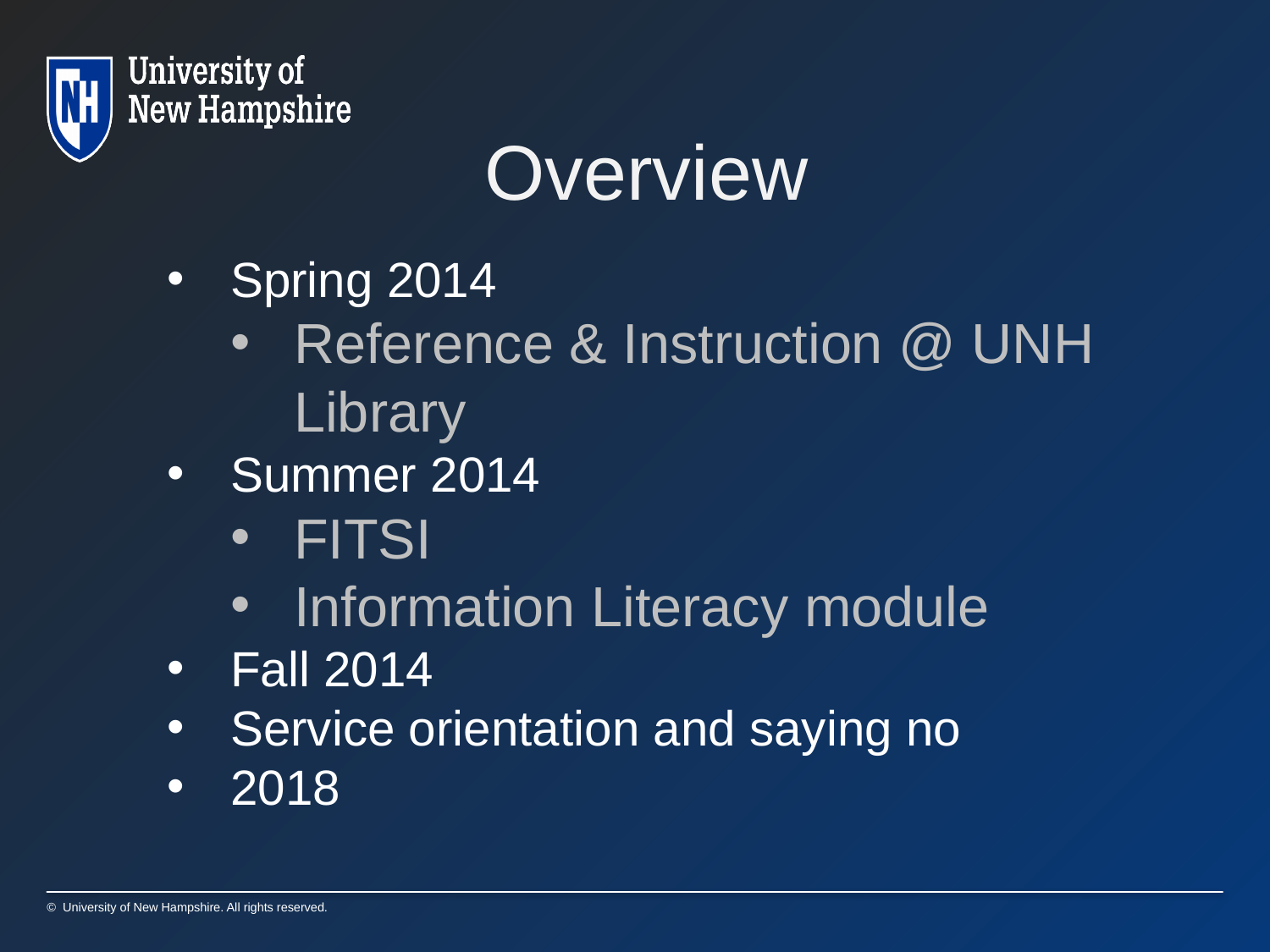

# Overview
Spring 2014
Reference & Instruction @ UNH Library
Summer 2014
FITSI
Information Literacy module
Fall 2014
Service orientation and saying no
2018